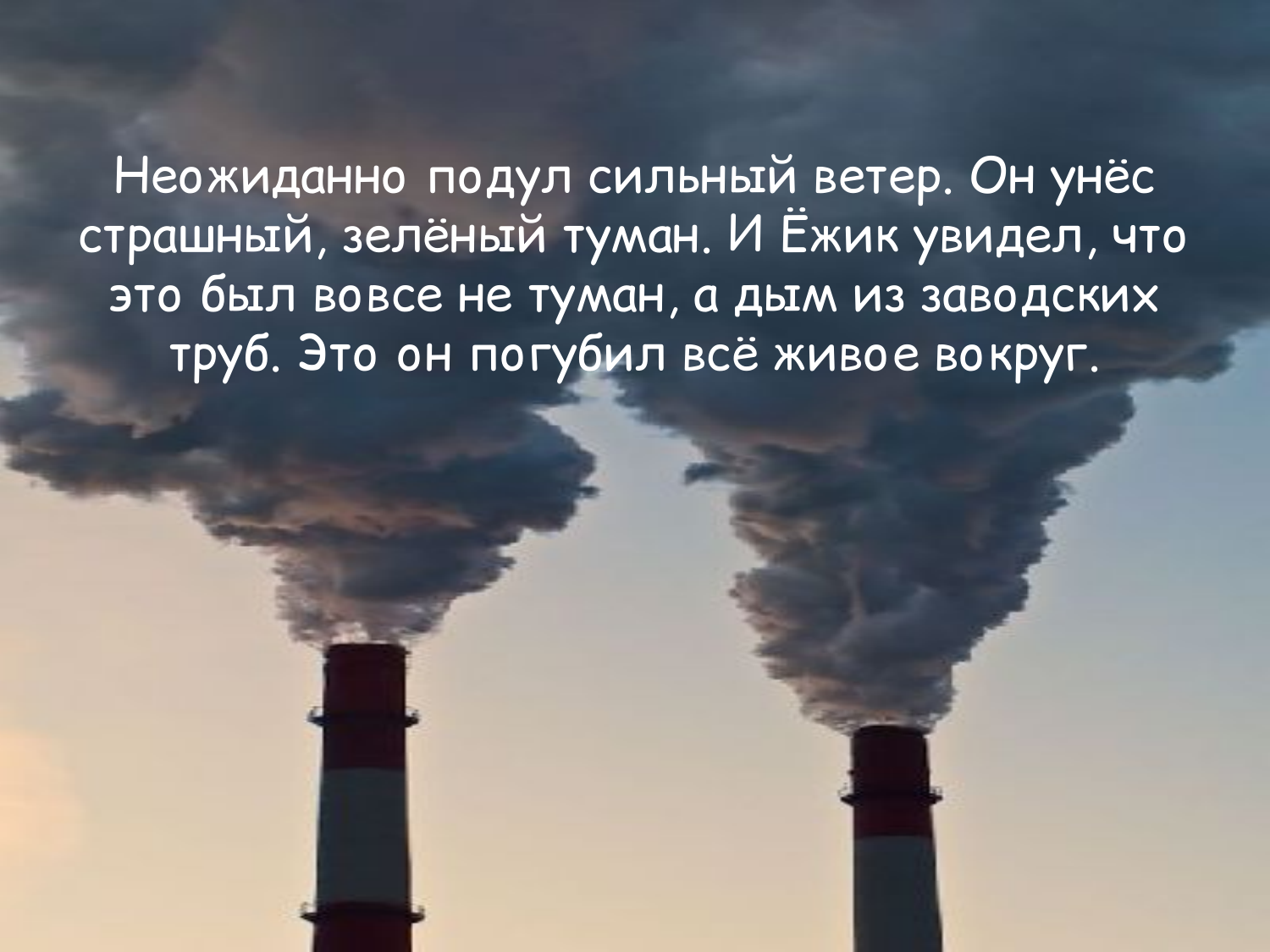

# Неожиданно подул сильный ветер. Он унёс страшный, зелёный туман. И Ёжик увидел, что это был вовсе не туман, а дым из заводских труб. Это он погубил всё живое вокруг.